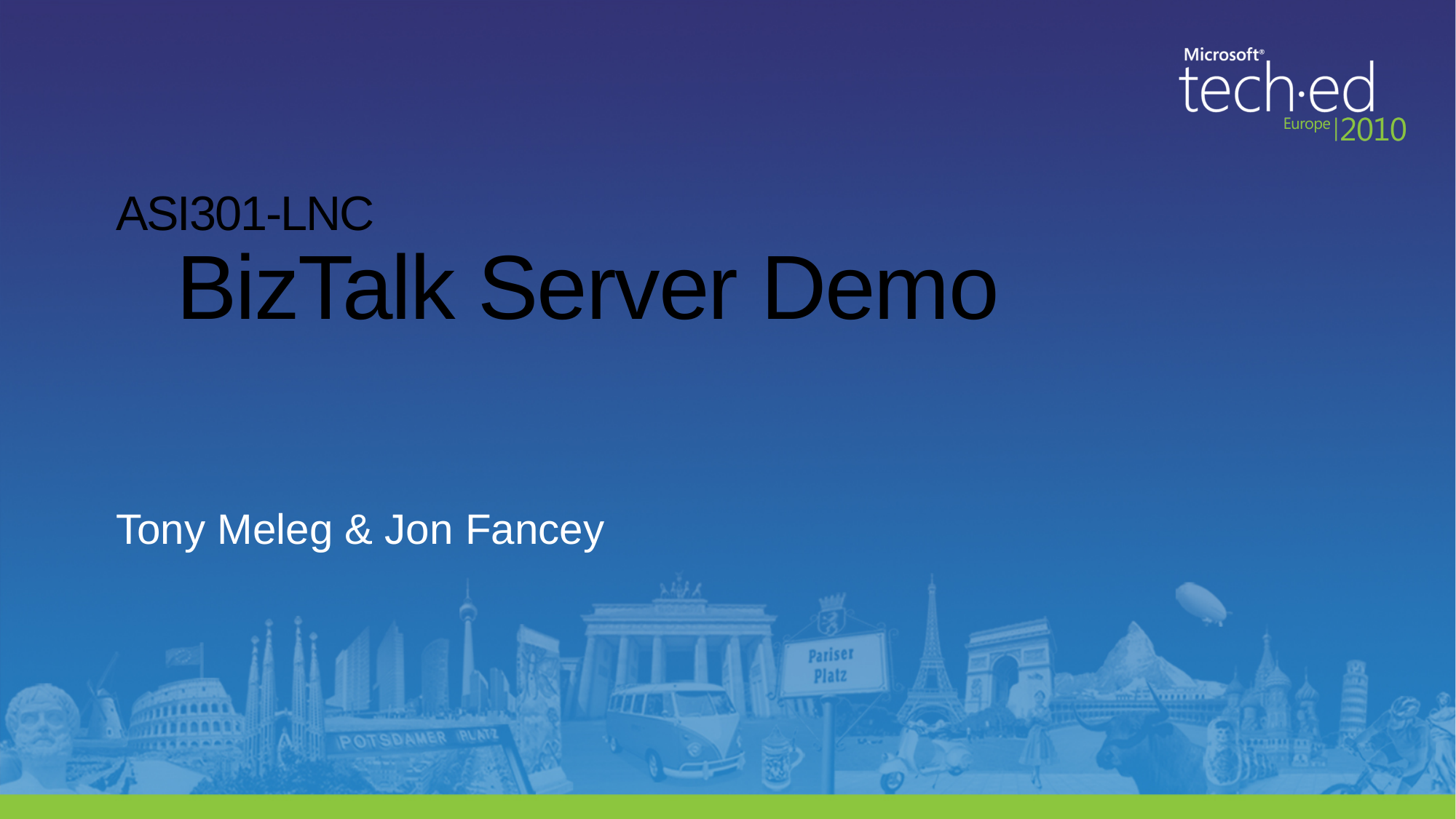

# ASI301-LNC BizTalk Server Demo
Tony Meleg & Jon Fancey